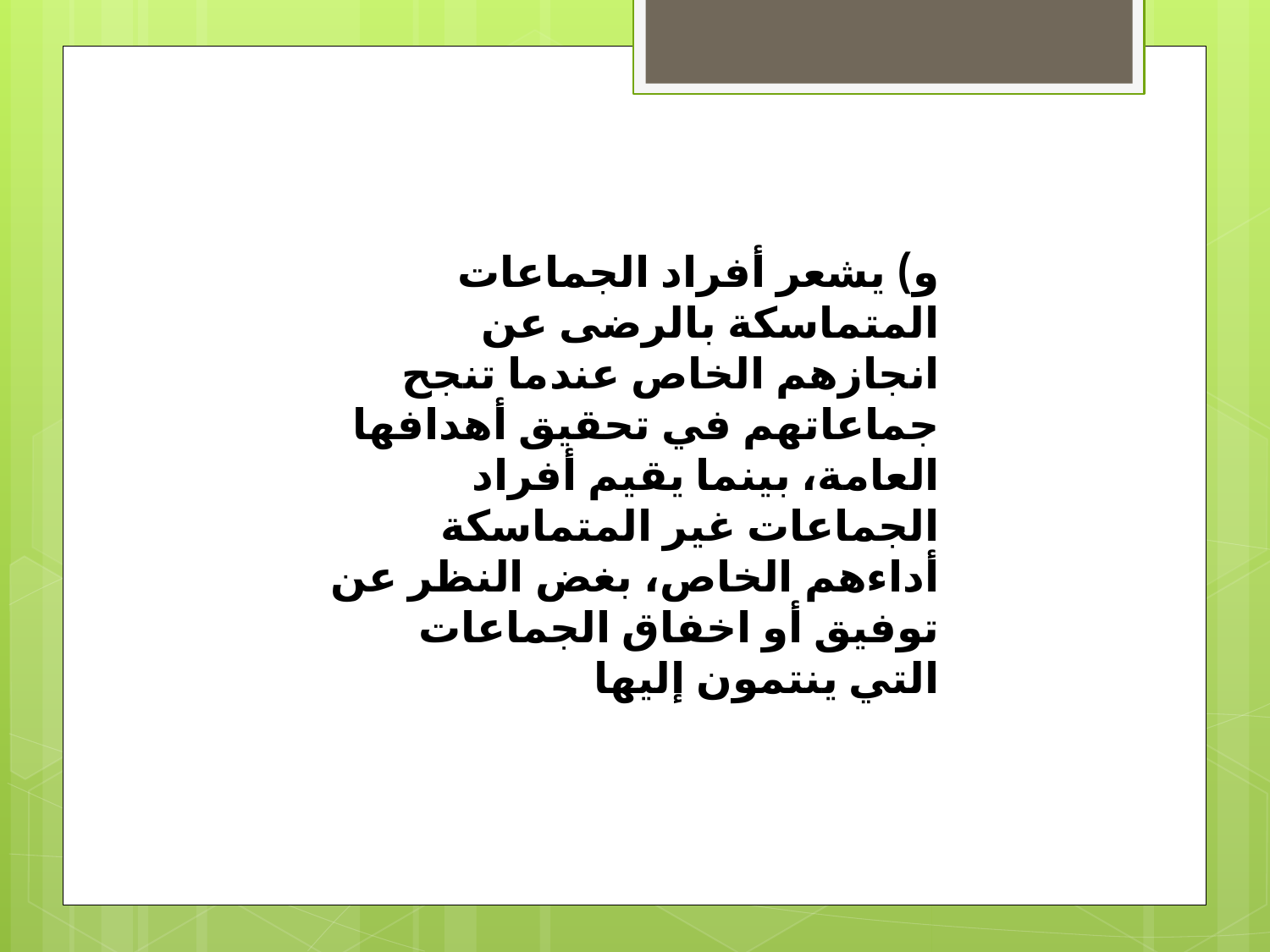

و) يشعر أفراد الجماعات المتماسكة بالرضى عن انجازهم الخاص عندما تنجح جماعاتهم في تحقيق أهدافها العامة، بينما يقيم أفراد الجماعات غير المتماسكة أداءهم الخاص، بغض النظر عن توفيق أو اخفاق الجماعات التي ينتمون إليها